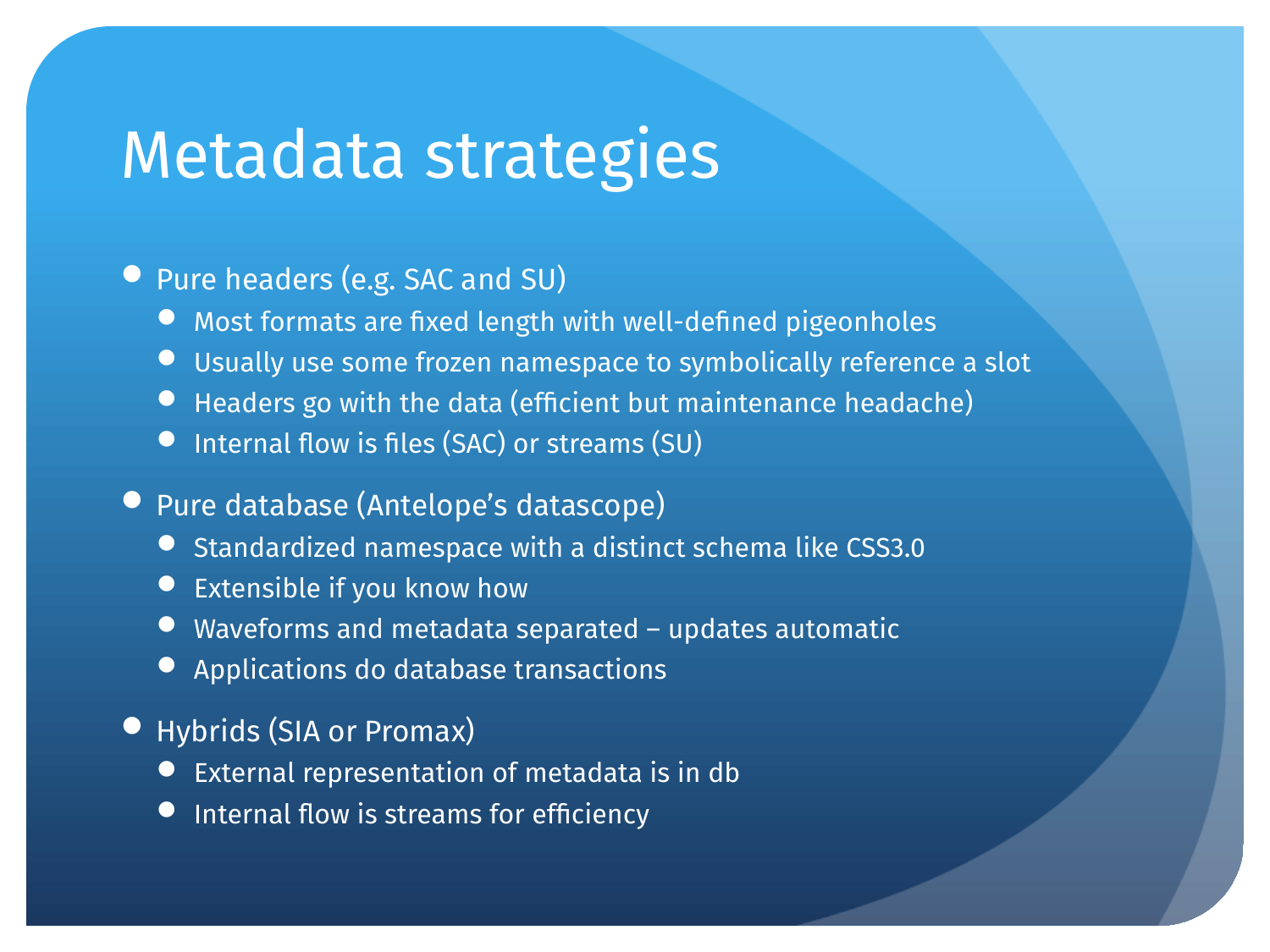

# Metadata strategies
Pure headers (e.g. SAC and SU)
Most formats are fixed length with well-defined pigeonholes
Usually use some frozen namespace to symbolically reference a slot
Headers go with the data (efficient but maintenance headache)
Internal flow is files (SAC) or streams (SU)
Pure database (Antelope’s datascope)
Standardized namespace with a distinct schema like CSS3.0
Extensible if you know how
Waveforms and metadata separated – updates automatic
Applications do database transactions
Hybrids (SIA or Promax)
External representation of metadata is in db
Internal flow is streams for efficiency